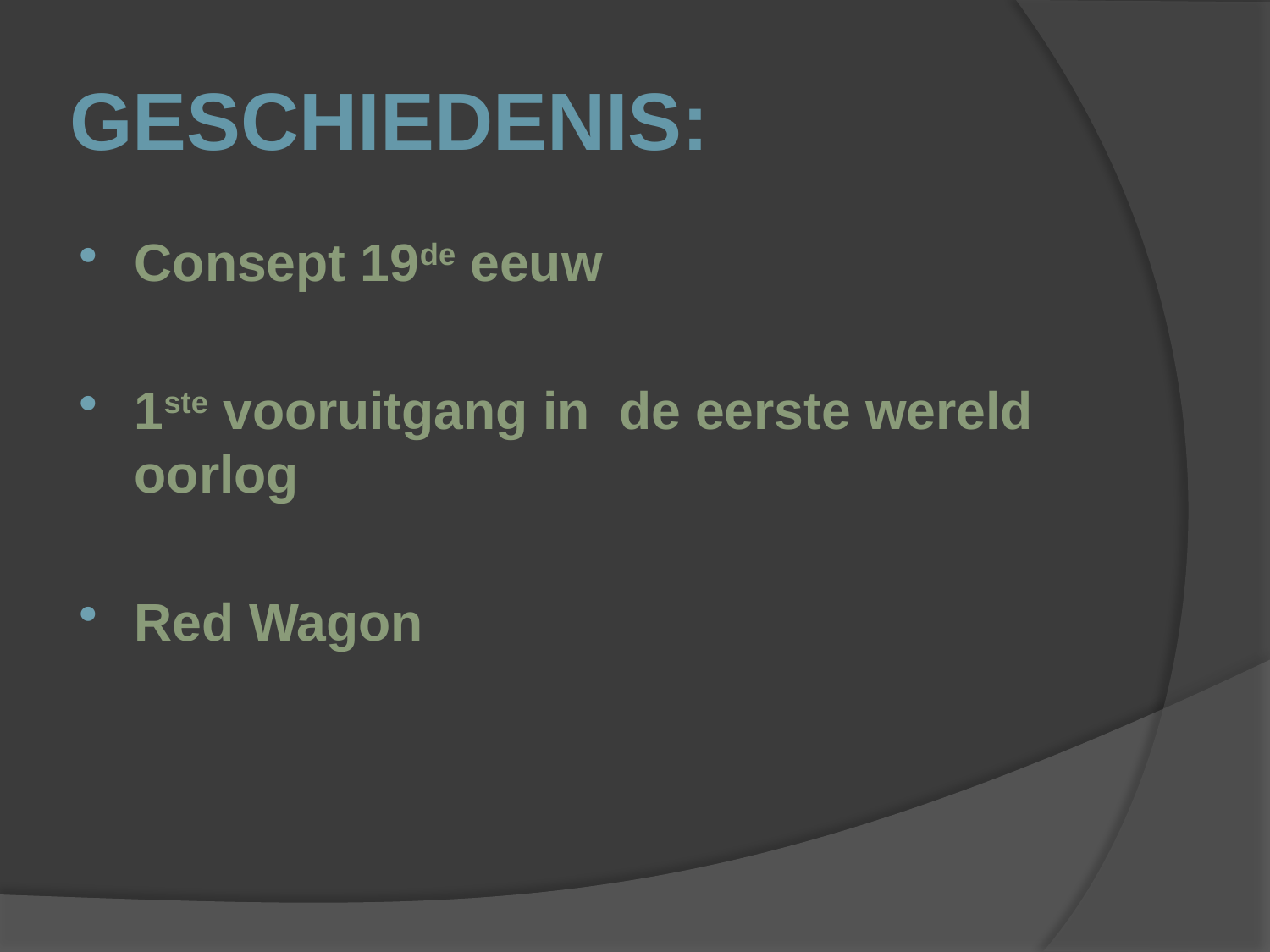

# Geschiedenis:
Consept 19de eeuw

1ste vooruitgang in  de eerste wereld oorlog

Red Wagon